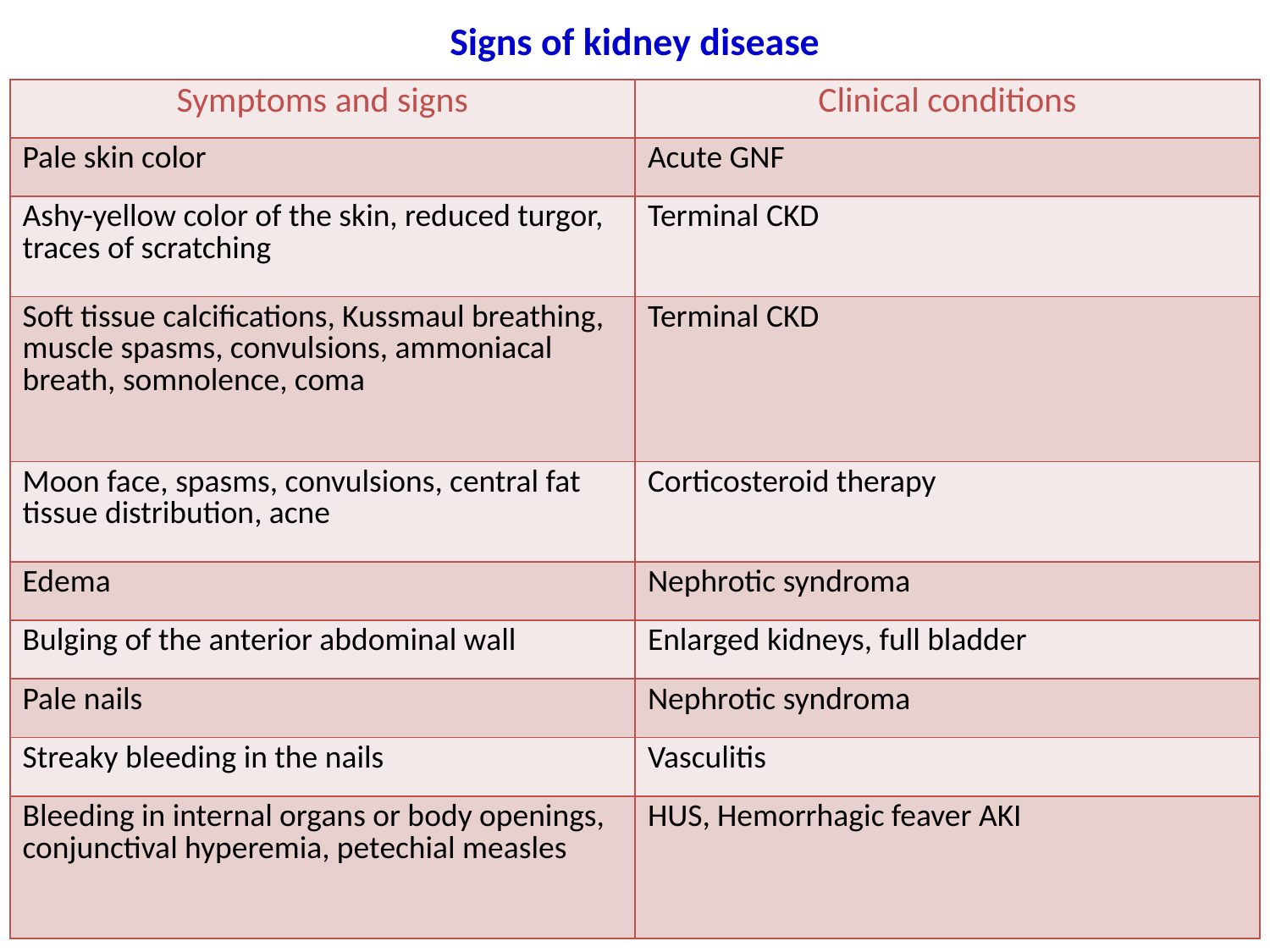

# Signs of kidney disease
| Symptoms and signs | Clinical conditions |
| --- | --- |
| Pale skin color | Acute GNF |
| Ashy-yellow color of the skin, reduced turgor, traces of scratching | Terminal CKD |
| Soft tissue calcifications, Kussmaul breathing, muscle spasms, convulsions, ammoniacal breath, somnolence, coma | Terminal CKD |
| Moon face, spasms, convulsions, central fat tissue distribution, acne | Corticosteroid therapy |
| Edema | Nephrotic syndroma |
| Bulging of the anterior abdominal wall | Enlarged kidneys, full bladder |
| Pale nails | Nephrotic syndroma |
| Streaky bleeding in the nails | Vasculitis |
| Bleeding in internal organs or body openings, conjunctival hyperemia, petechial measles | HUS, Hemorrhagic feaver AKI |